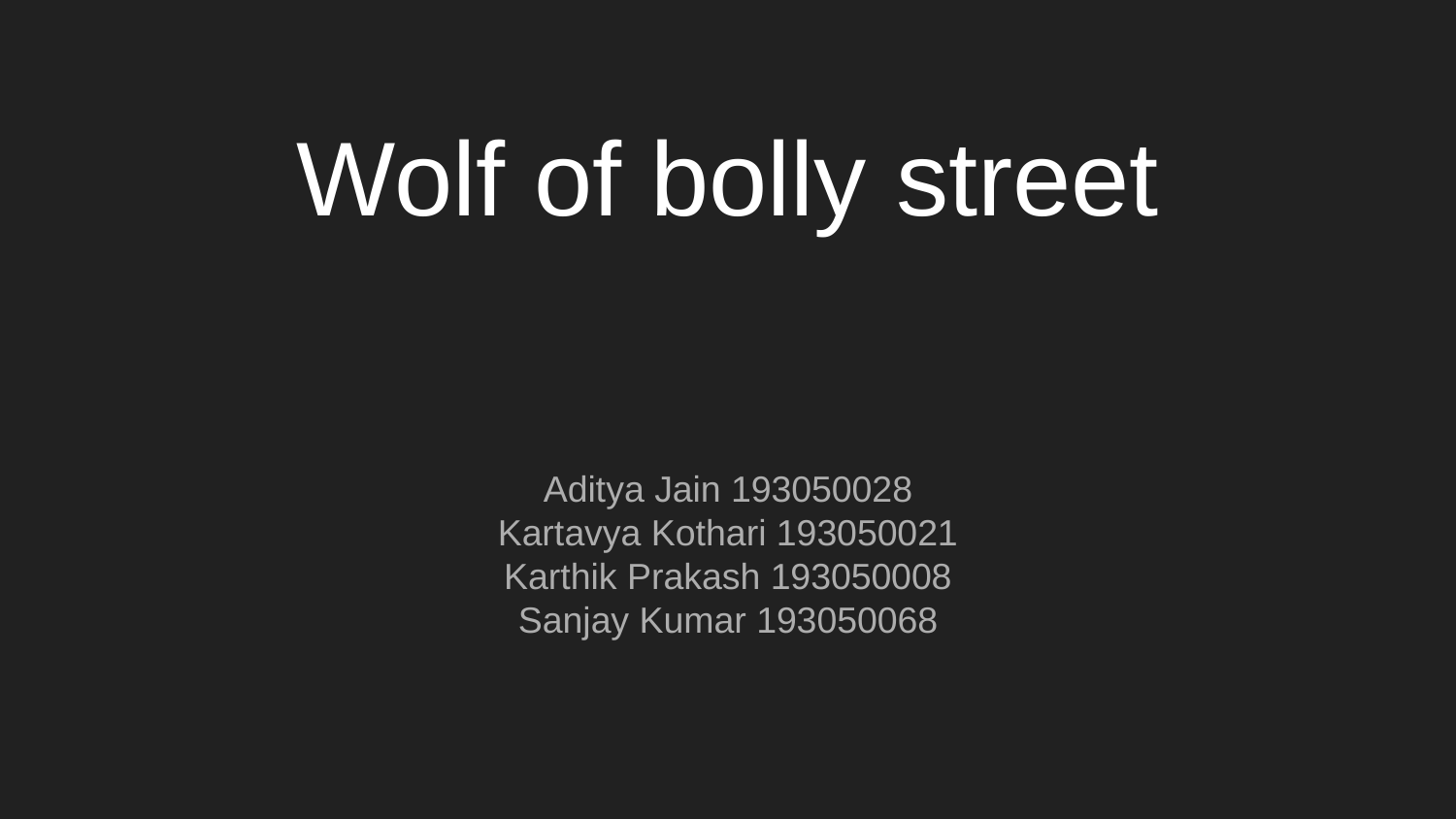

# Wolf of bolly street
Aditya Jain 193050028
Kartavya Kothari 193050021
Karthik Prakash 193050008
Sanjay Kumar 193050068